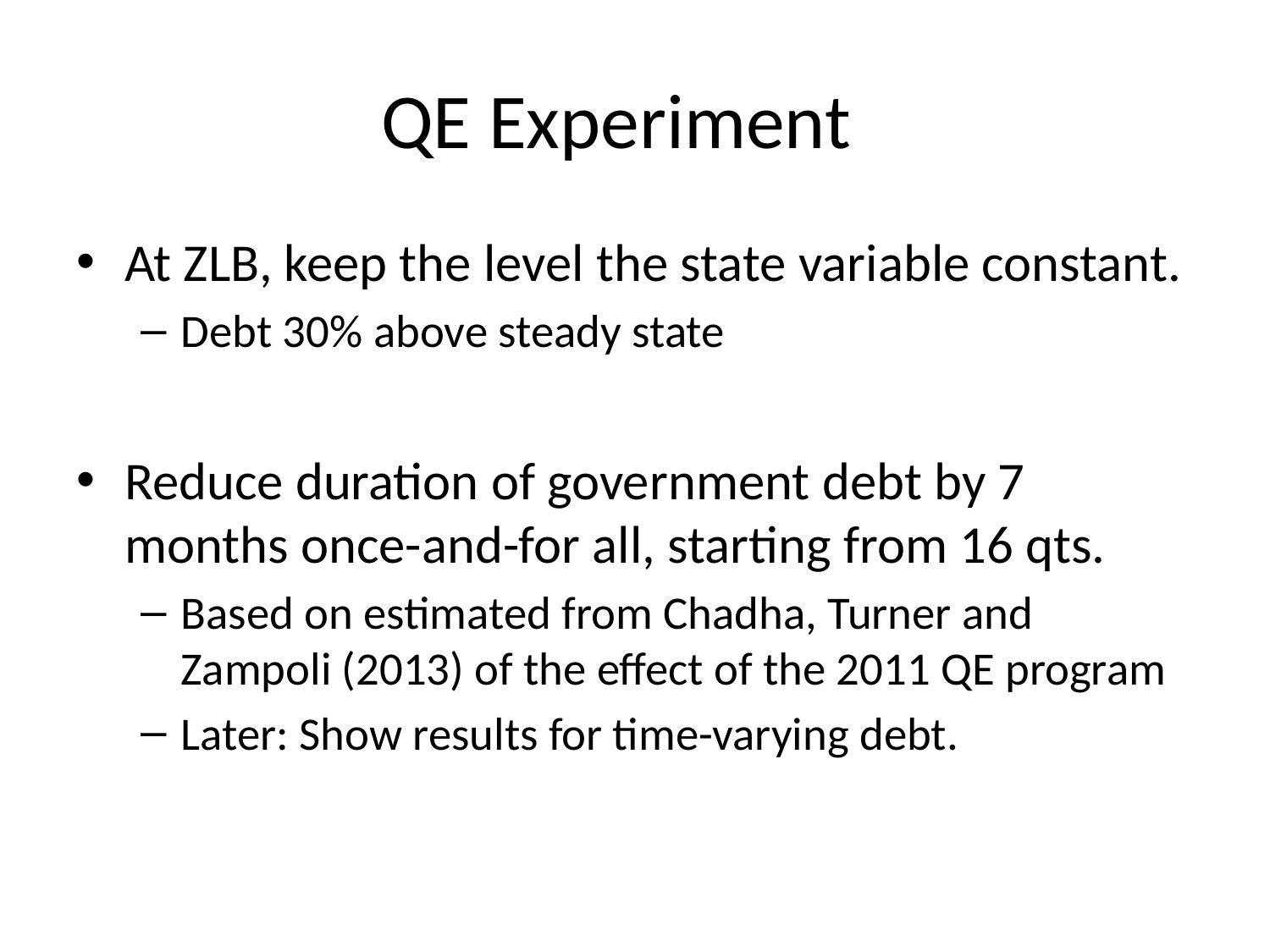

# QE Experiment
At ZLB, keep the level the state variable constant.
Debt 30% above steady state

Reduce duration of government debt by 7 months once-and-for all, starting from 16 qts.
Based on estimated from Chadha, Turner and Zampoli (2013) of the effect of the 2011 QE program
Later: Show results for time-varying debt.